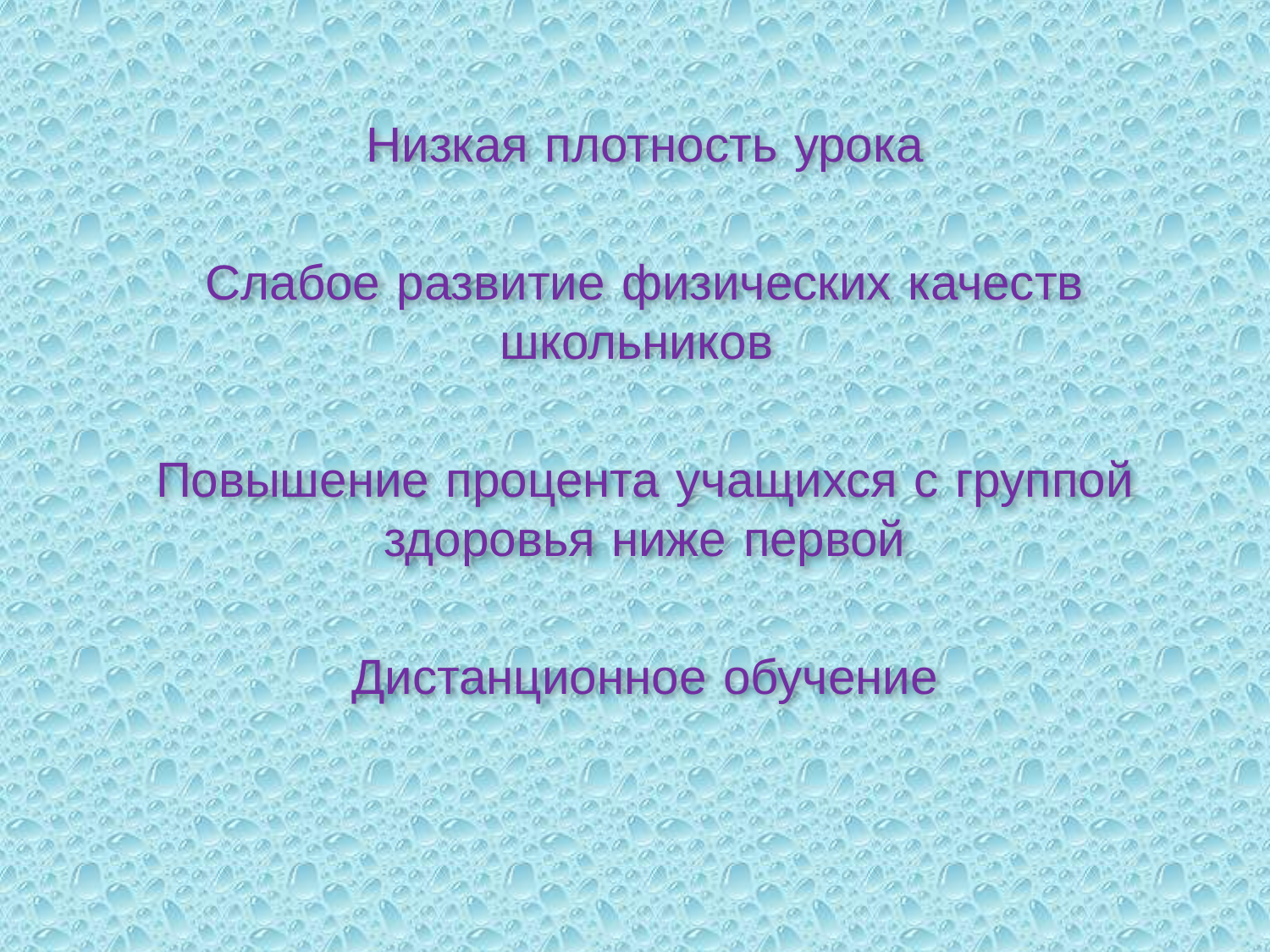

Низкая плотность урока

Слабое развитие физических качеств школьников

Повышение процента учащихся с группой здоровья ниже первой

Дистанционное обучение